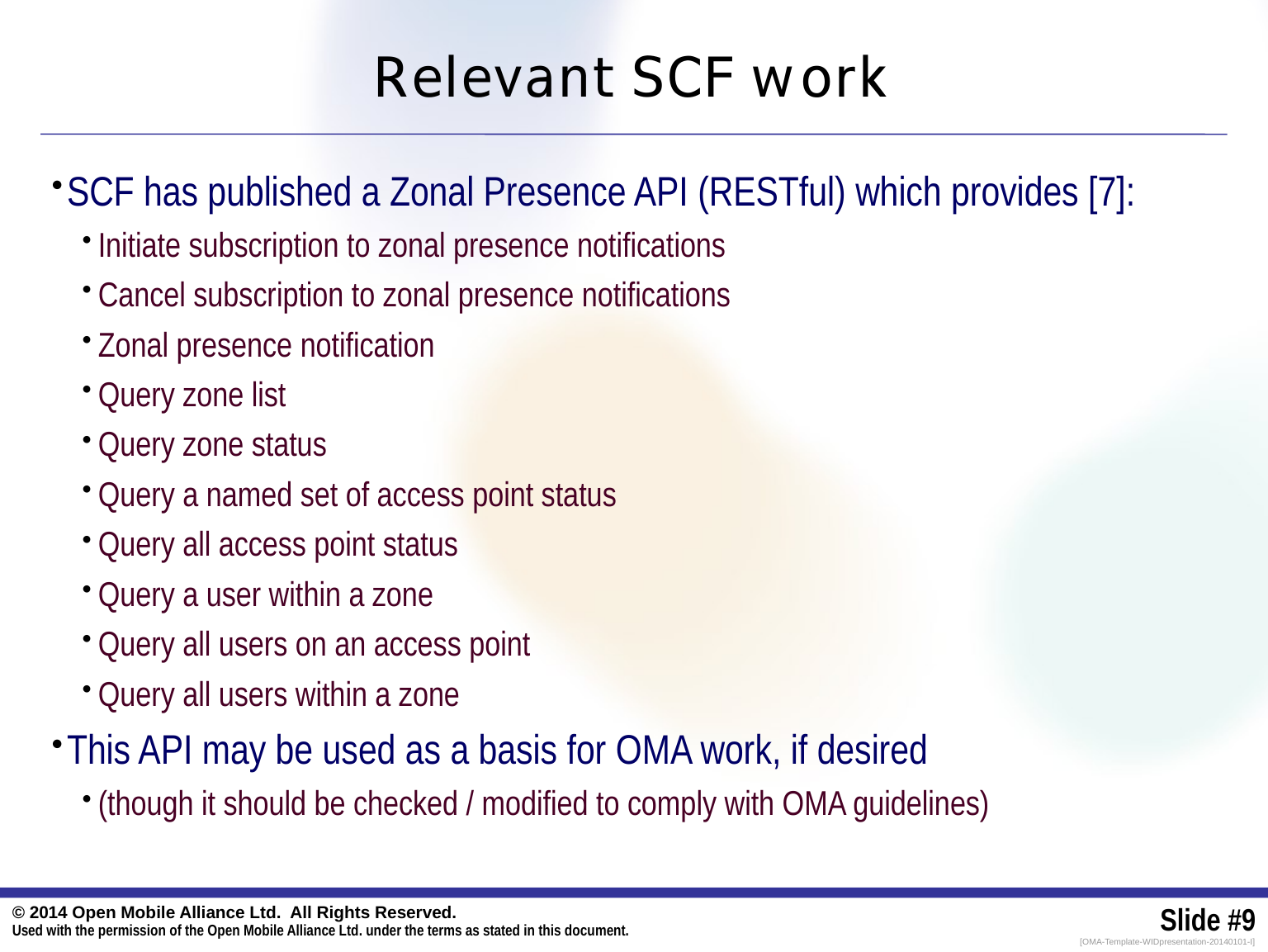

# Relevant SCF work
SCF has published a Zonal Presence API (RESTful) which provides [7]:
Initiate subscription to zonal presence notifications
Cancel subscription to zonal presence notifications
Zonal presence notification
Query zone list
Query zone status
Query a named set of access point status
Query all access point status
Query a user within a zone
Query all users on an access point
Query all users within a zone
This API may be used as a basis for OMA work, if desired
(though it should be checked / modified to comply with OMA guidelines)